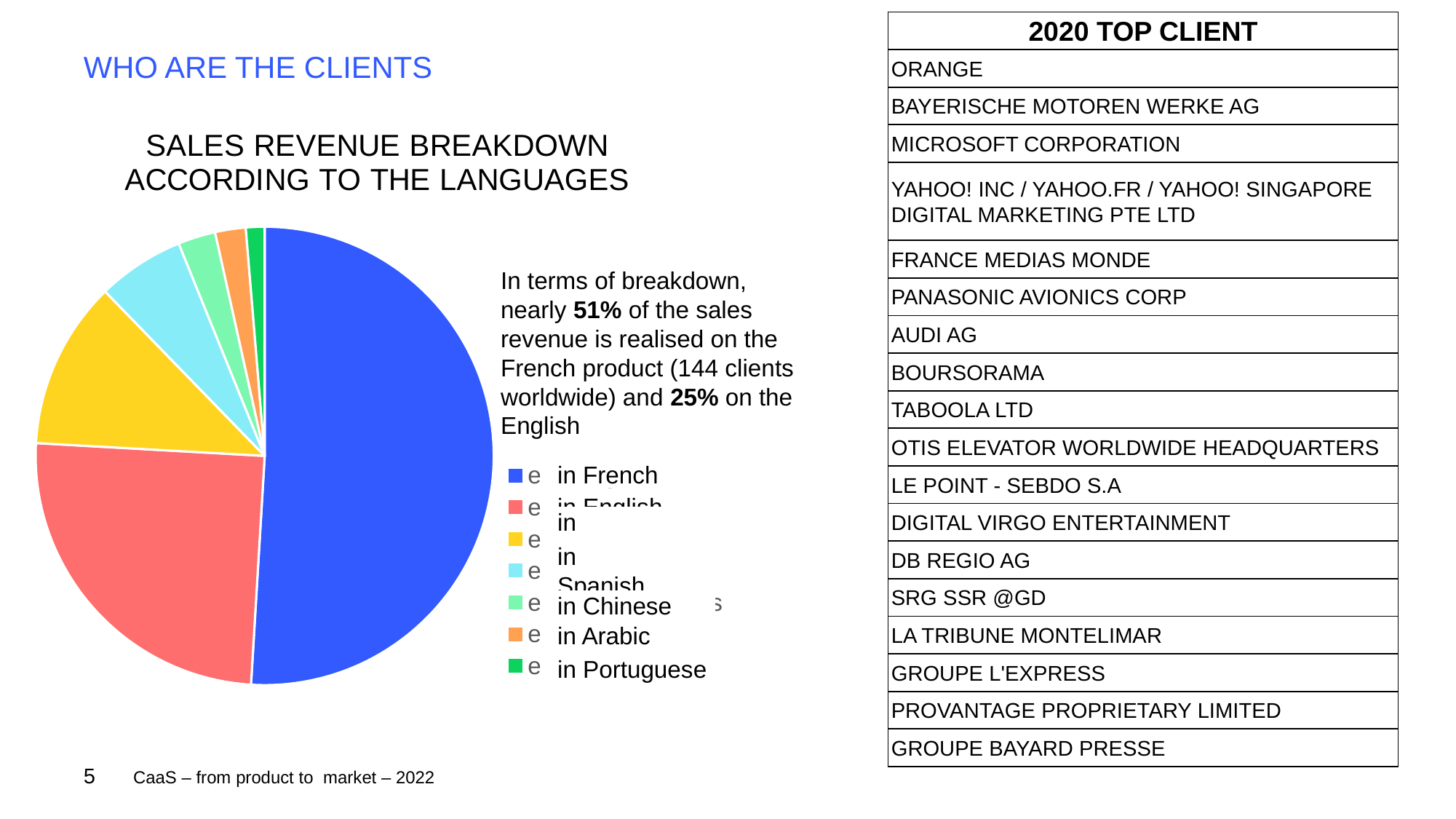

| 2020 TOP CLIENT |
| --- |
| ORANGE |
| BAYERISCHE MOTOREN WERKE AG |
| MICROSOFT CORPORATION |
| YAHOO! INC / YAHOO.FR / YAHOO! SINGAPORE DIGITAL MARKETING PTE LTD |
| FRANCE MEDIAS MONDE |
| PANASONIC AVIONICS CORP |
| AUDI AG |
| BOURSORAMA |
| TABOOLA LTD |
| OTIS ELEVATOR WORLDWIDE HEADQUARTERS |
| LE POINT - SEBDO S.A |
| DIGITAL VIRGO ENTERTAINMENT |
| DB REGIO AG |
| SRG SSR @GD |
| LA TRIBUNE MONTELIMAR |
| GROUPE L'EXPRESS |
| PROVANTAGE PROPRIETARY LIMITED |
| GROUPE BAYARD PRESSE |
# Who are the clients

### Chart: SALES REVENUE BREAKDOWN
ACCORDING TO THE LANGUAGES

| Category |  |  |
|---|---|---|
| en français | 564032.721159829 | 0.5095183505062725 |
| en anglais | 276073.05425352 | 0.24939029589140166 |
| en allemand | 131119.8440855 | 0.11844696977811034 |
| en espagnol | 67966.32167654 | 0.0613973034036022 |
| en autres langues | 29278.03966667 | 0.026448285564609493 |
| en arabe | 23895.20814556 | 0.0215857105139114 |
| en portugais | 14626.77822885 | 0.01321308434209241 |
In terms of breakdown, nearly 51% of the sales revenue is realised on the French product (144 clients worldwide) and 25% on the English
in French
in English
in German
in Spanish
in Chinese
in Arabic
in Portuguese
5
CaaS – from product to  market – 2022